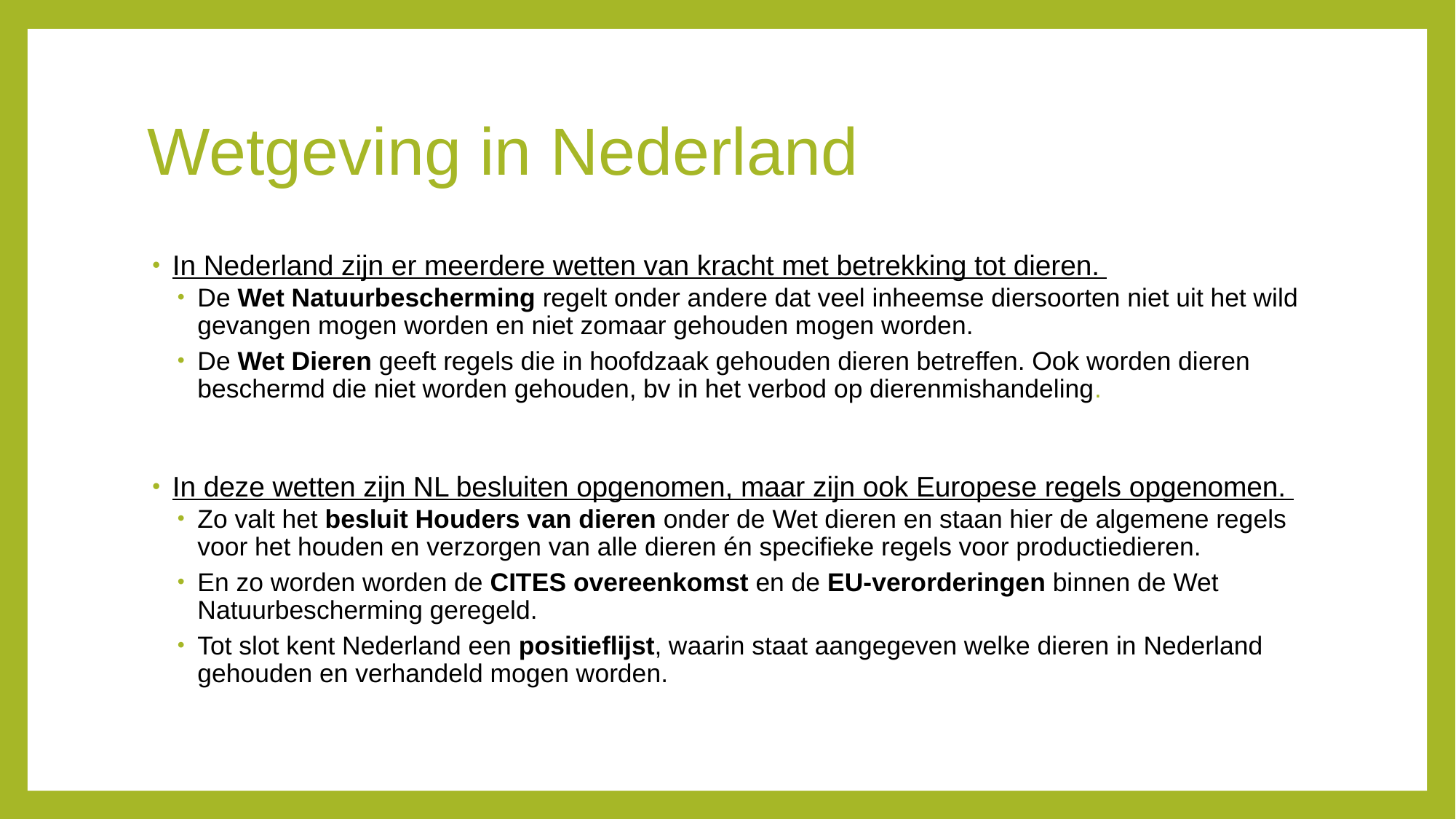

# Wetgeving in Nederland
In Nederland zijn er meerdere wetten van kracht met betrekking tot dieren.
De Wet Natuurbescherming regelt onder andere dat veel inheemse diersoorten niet uit het wild gevangen mogen worden en niet zomaar gehouden mogen worden.
De Wet Dieren geeft regels die in hoofdzaak gehouden dieren betreffen. Ook worden dieren beschermd die niet worden gehouden, bv in het verbod op dierenmishandeling.

In deze wetten zijn NL besluiten opgenomen, maar zijn ook Europese regels opgenomen.
Zo valt het besluit Houders van dieren onder de Wet dieren en staan hier de algemene regels voor het houden en verzorgen van alle dieren én specifieke regels voor productiedieren.
En zo worden worden de CITES overeenkomst en de EU-verorderingen binnen de Wet Natuurbescherming geregeld.
Tot slot kent Nederland een positieflijst, waarin staat aangegeven welke dieren in Nederland gehouden en verhandeld mogen worden.